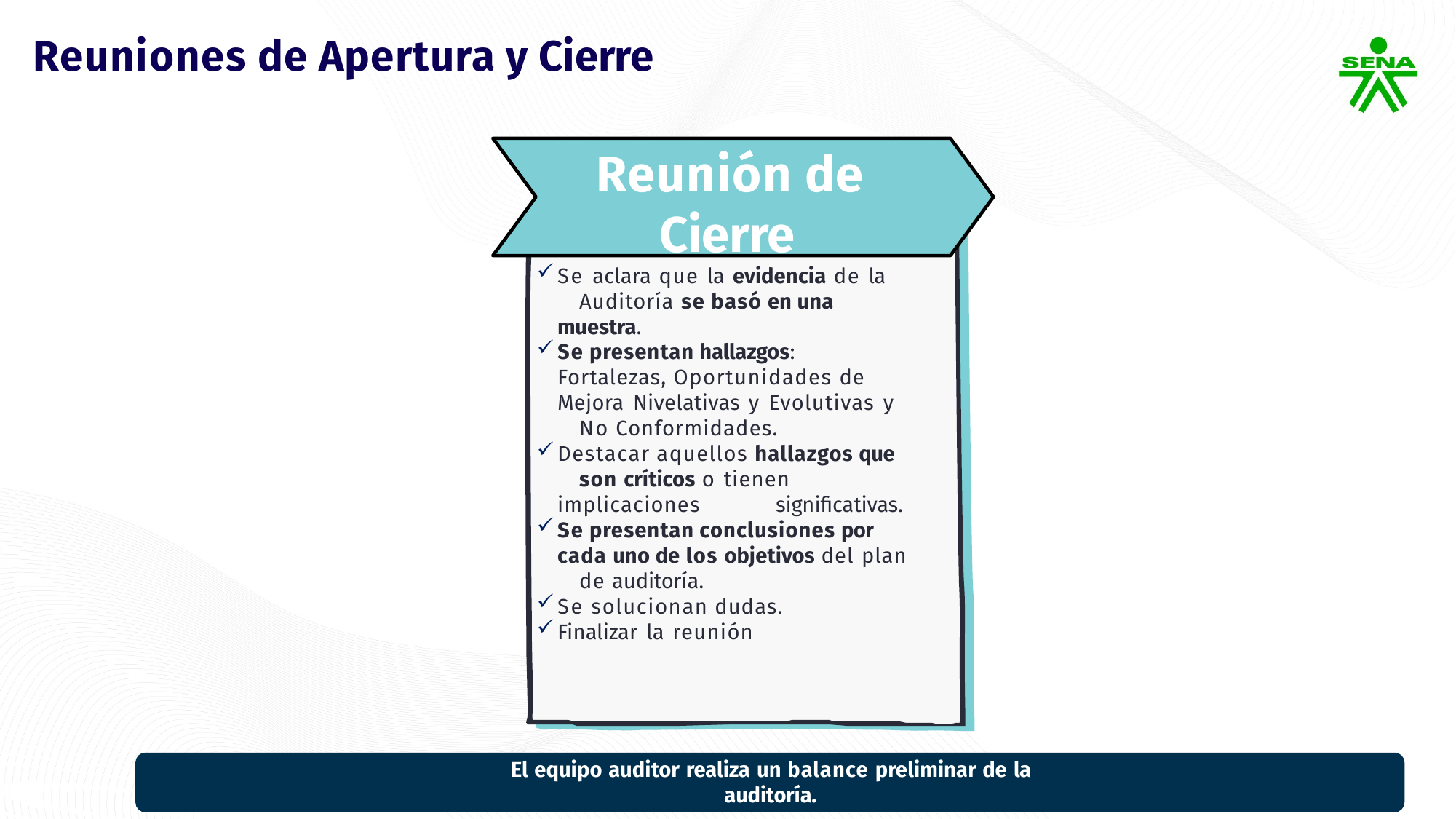

# Reuniones de Apertura y Cierre

Reunión de Cierre
Se aclara que la evidencia de la 	Auditoría se basó en una muestra.
Se presentan hallazgos: 	Fortalezas, Oportunidades de 	Mejora Nivelativas y Evolutivas y 	No Conformidades.
Destacar aquellos hallazgos que 	son críticos o tienen implicaciones 	significativas.
Se presentan conclusiones por 	cada uno de los objetivos del plan 	de auditoría.
Se solucionan dudas.
Finalizar la reunión

El equipo auditor realiza un balance preliminar de la
auditoría.